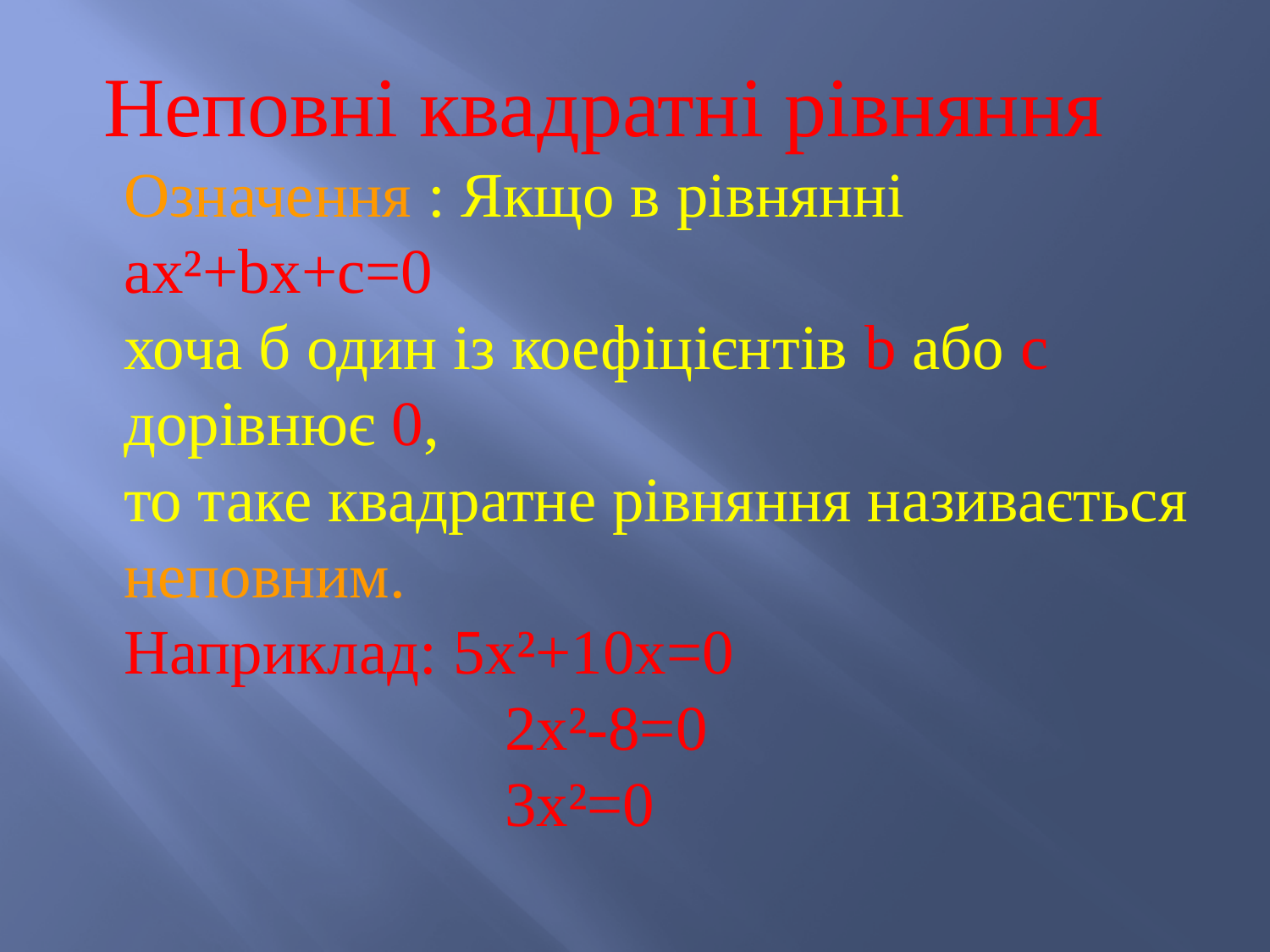

Неповні квадратні рівняння
Означення : Якщо в рівнянні ах²+bx+c=0
хоча б один із коефіцієнтів b або с дорівнює 0,
то таке квадратне рівняння називається неповним.
Наприклад: 5х²+10х=0
                        2х²-8=0
                        3х²=0